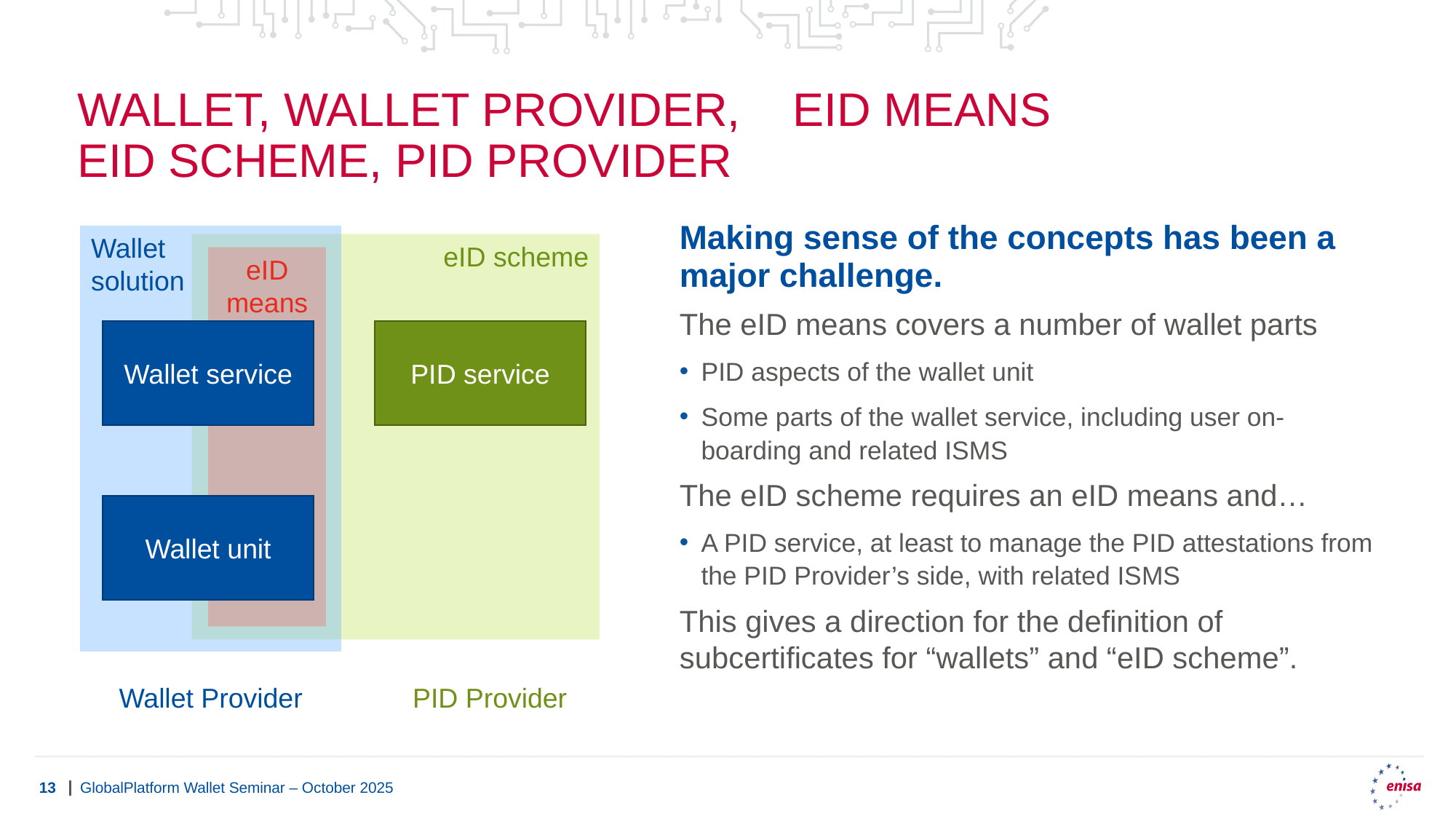

# Wallet, wallet provider,    eID means eID scheme, PID provider
Making sense of the concepts has been a major challenge.
The eID means covers a number of wallet parts
PID aspects of the wallet unit
Some parts of the wallet service, including user on-boarding and related ISMS
The eID scheme requires an eID means and…
A PID service, at least to manage the PID attestations from the PID Provider’s side, with related ISMS
This gives a direction for the definition of subcertificates for “wallets” and “eID scheme”.
Wallet
solution
eID scheme
eID means
Wallet service
PID service
Wallet unit
Wallet Provider
PID Provider
GlobalPlatform Wallet Seminar – October 2025